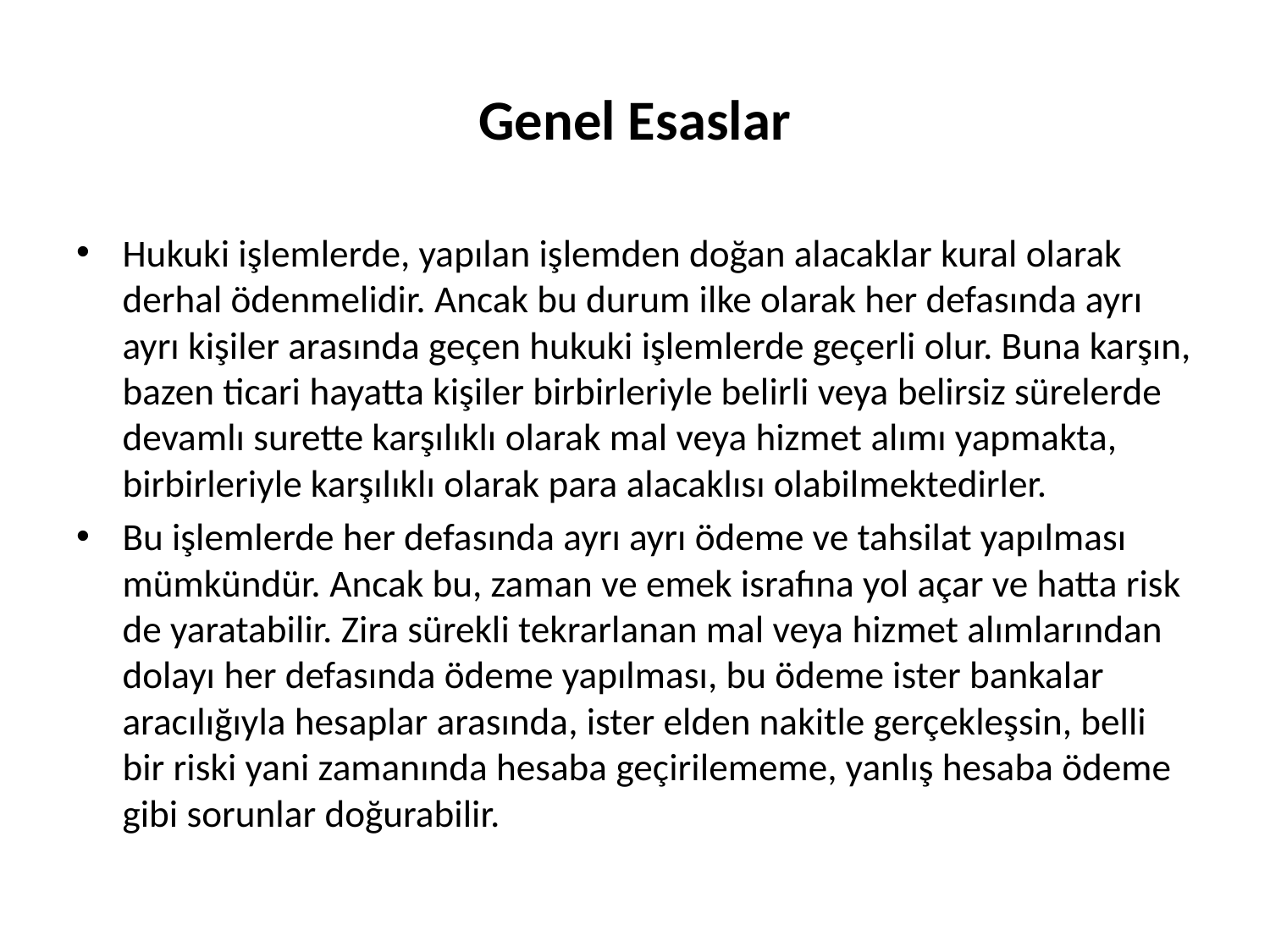

# Genel Esaslar
Hukuki işlemlerde, yapılan işlemden doğan alacaklar kural olarak derhal ödenmelidir. Ancak bu durum ilke olarak her defasında ayrı ayrı kişiler arasında geçen hukuki işlemlerde geçerli olur. Buna karşın, bazen ticari hayatta kişiler birbirleriyle belirli veya belirsiz sürelerde devamlı surette karşılıklı olarak mal veya hizmet alımı yapmakta, birbirleriyle karşılıklı olarak para alacaklısı olabilmektedirler.
Bu işlemlerde her defasında ayrı ayrı ödeme ve tahsilat yapılması mümkündür. Ancak bu, zaman ve emek israfına yol açar ve hatta risk de yaratabilir. Zira sürekli tekrarlanan mal veya hizmet alımlarından dolayı her defasında ödeme yapılması, bu ödeme ister bankalar aracılığıyla hesaplar arasında, ister elden nakitle gerçekleşsin, belli bir riski yani zamanında hesaba geçirilememe, yanlış hesaba ödeme gibi sorunlar doğurabilir.